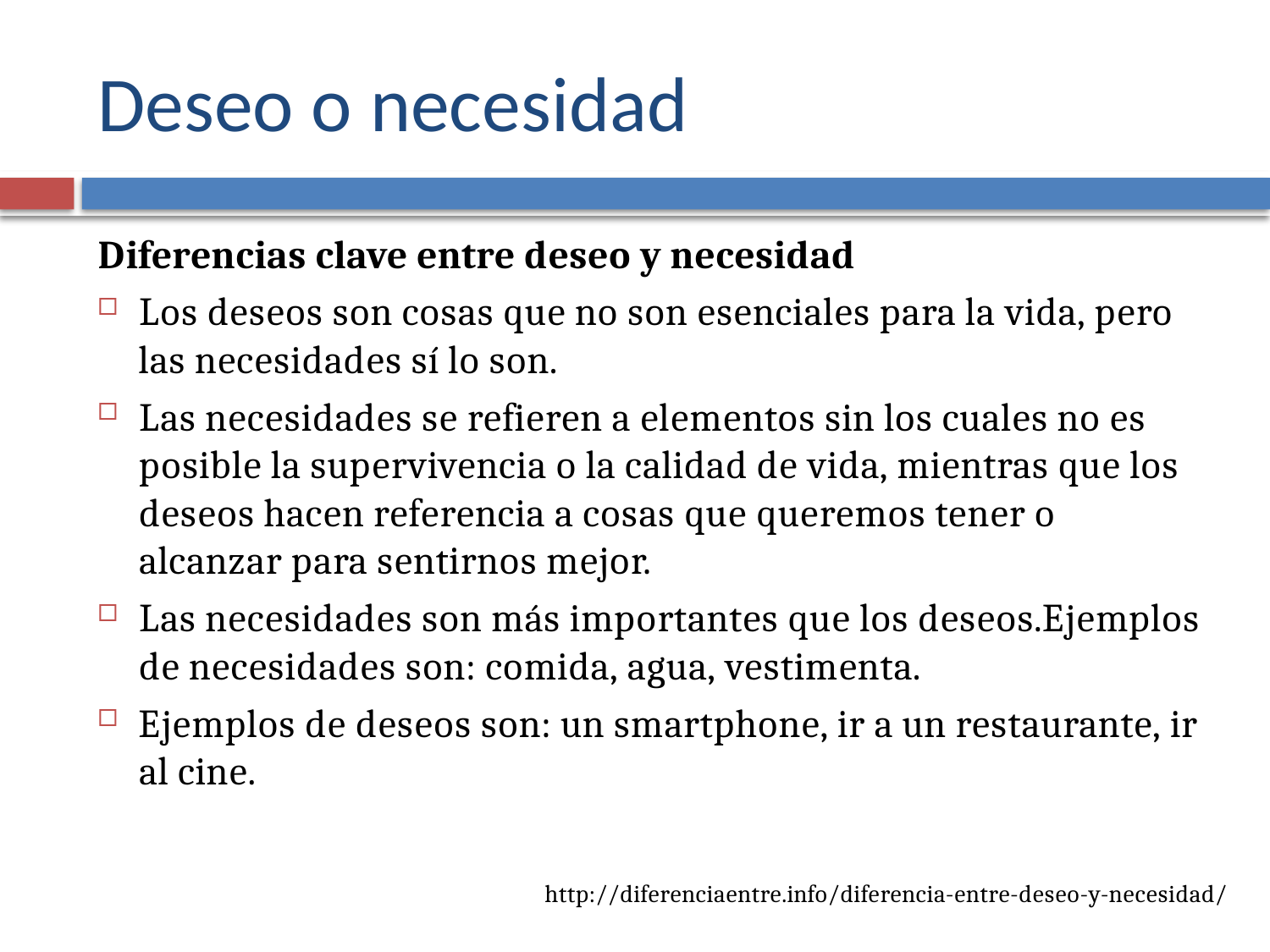

# Deseo o necesidad
Diferencias clave entre deseo y necesidad
Los deseos son cosas que no son esenciales para la vida, pero las necesidades sí lo son.
Las necesidades se refieren a elementos sin los cuales no es posible la supervivencia o la calidad de vida, mientras que los deseos hacen referencia a cosas que queremos tener o alcanzar para sentirnos mejor.
Las necesidades son más importantes que los deseos.Ejemplos de necesidades son: comida, agua, vestimenta.
Ejemplos de deseos son: un smartphone, ir a un restaurante, ir al cine.
http://diferenciaentre.info/diferencia-entre-deseo-y-necesidad/